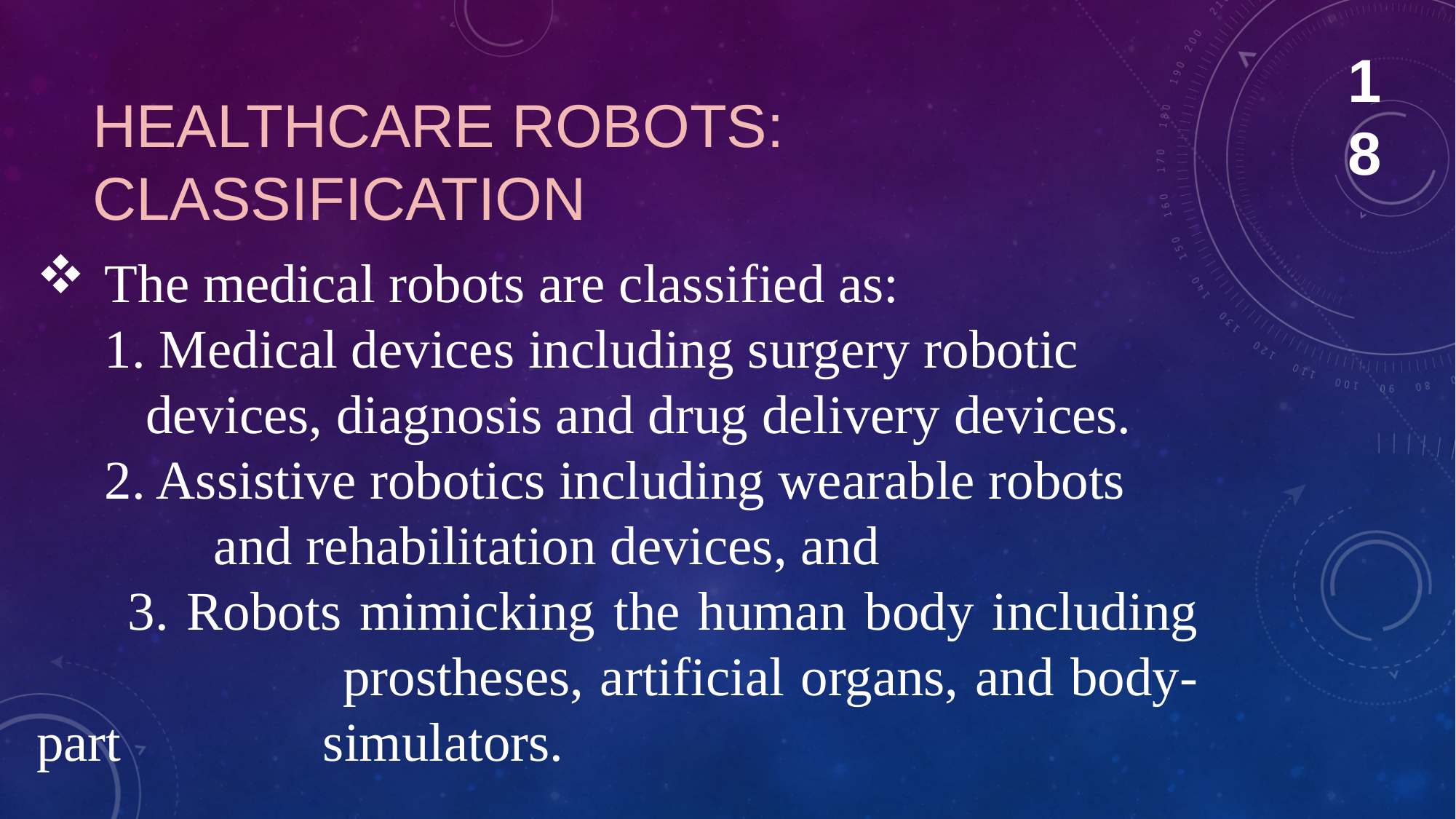

18
# Healthcare robots: Classification
The medical robots are classified as:
     1. Medical devices including surgery robotic
        devices, diagnosis and drug delivery devices.
     2. Assistive robotics including wearable robots
	     and rehabilitation devices, and
     3. Robots mimicking the human body including 	  	     prostheses, artificial organs, and body-part 	    	     simulators.